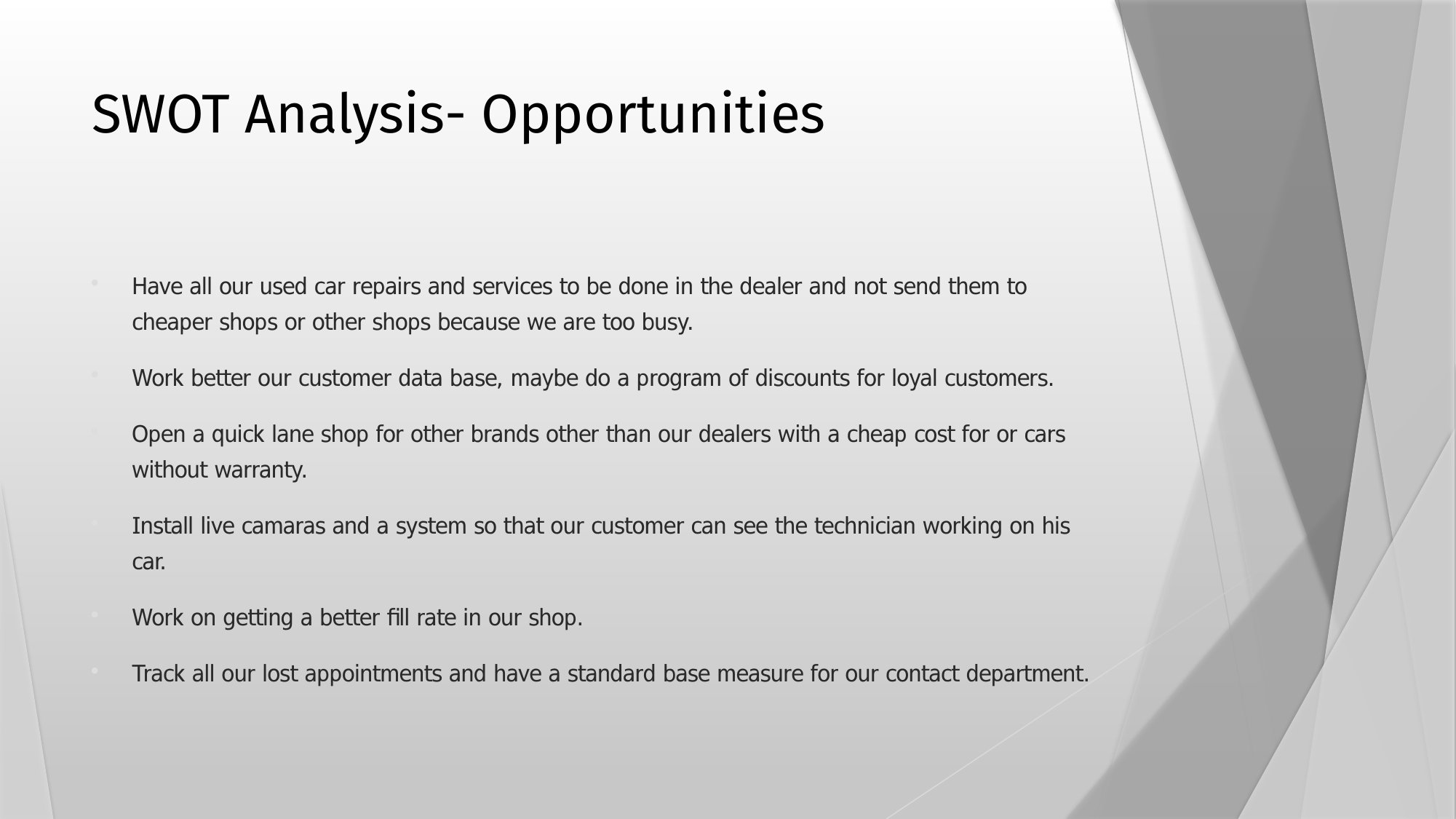

# SWOT Analysis- Opportunities
Have all our used car repairs and services to be done in the dealer and not send them to cheaper shops or other shops because we are too busy.
Work better our customer data base, maybe do a program of discounts for loyal customers.
Open a quick lane shop for other brands other than our dealers with a cheap cost for or cars without warranty.
Install live camaras and a system so that our customer can see the technician working on his car.
Work on getting a better fill rate in our shop.
Track all our lost appointments and have a standard base measure for our contact department.